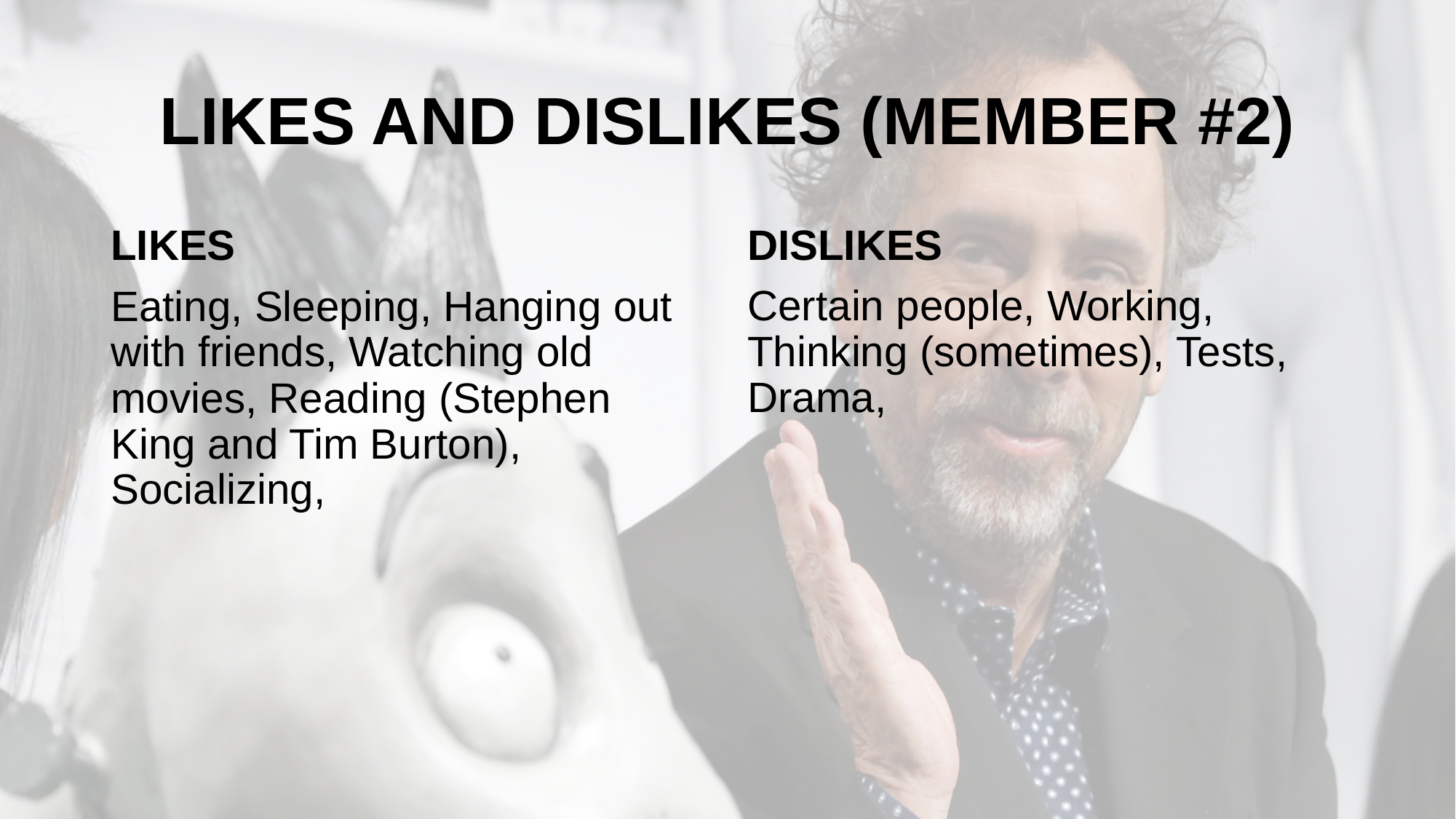

# LIKES AND DISLIKES (MEMBER #2)
LIKES
Eating, Sleeping, Hanging out with friends, Watching old movies, Reading (Stephen King and Tim Burton), Socializing,
DISLIKES
Certain people, Working, Thinking (sometimes), Tests, Drama,